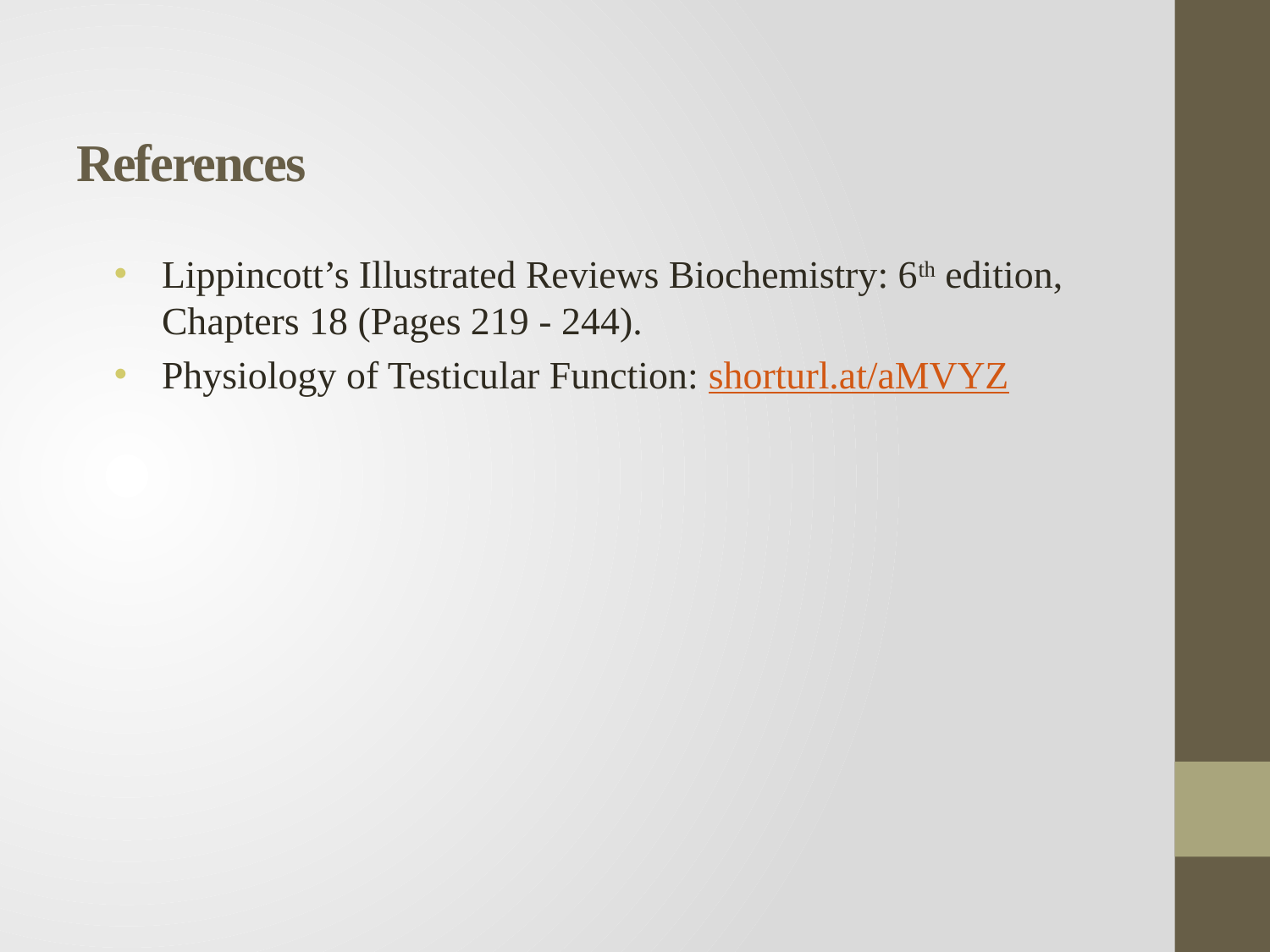

# References
Lippincott’s Illustrated Reviews Biochemistry: 6th edition, Chapters 18 (Pages 219 - 244).
Physiology of Testicular Function: shorturl.at/aMVYZ